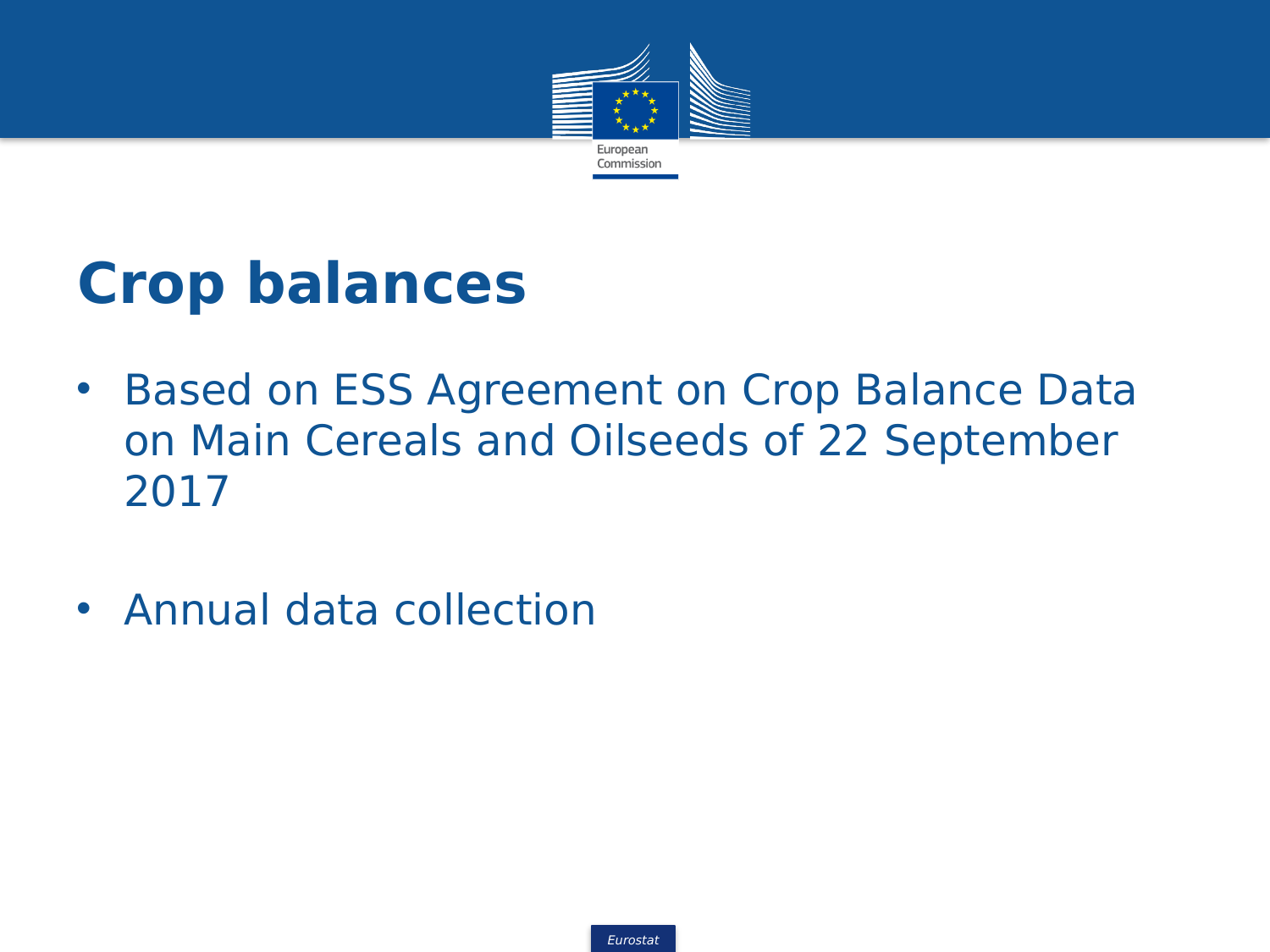

# Crop balances
Based on ESS Agreement on Crop Balance Data on Main Cereals and Oilseeds of 22 September 2017

Annual data collection